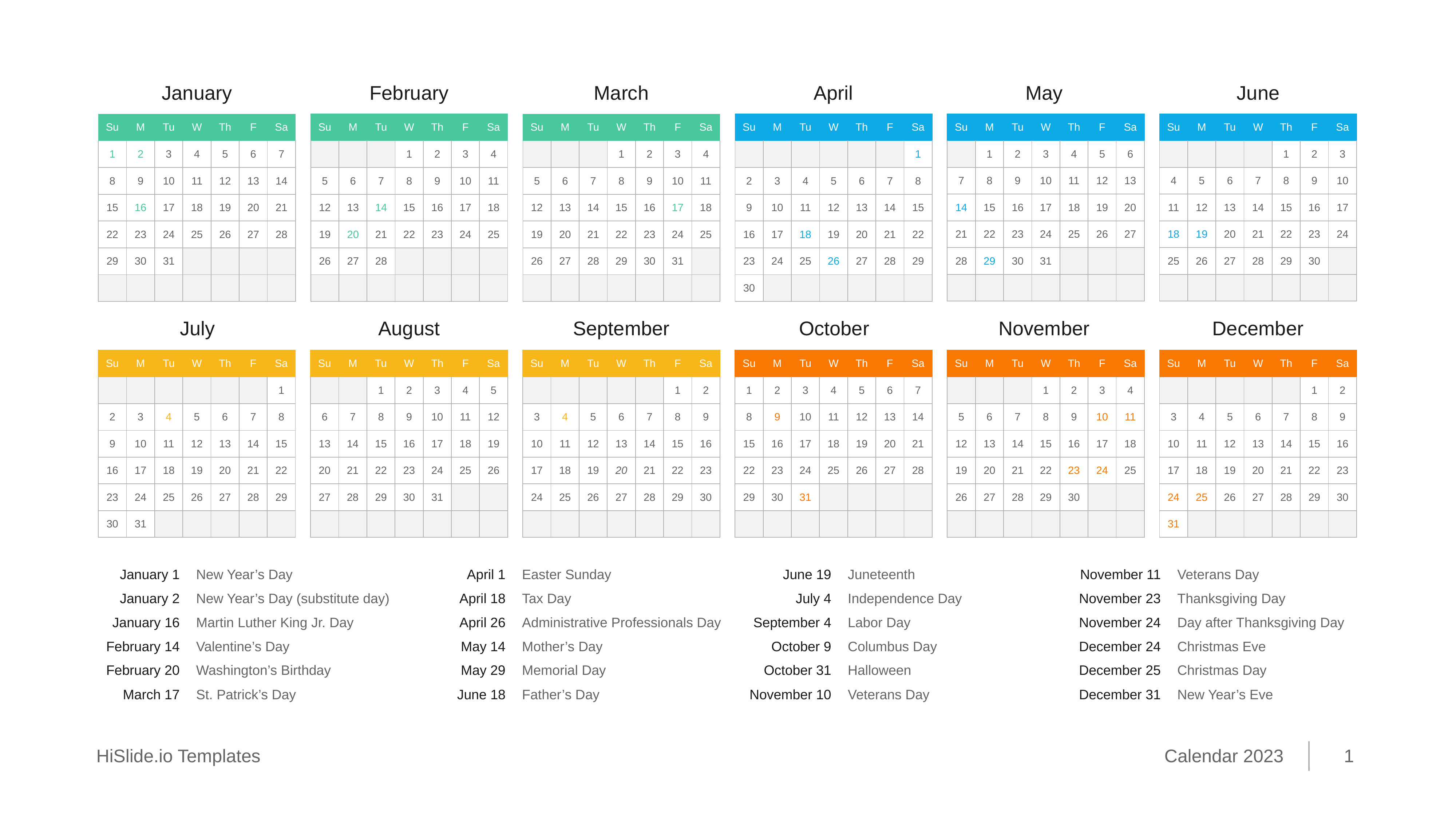

January
February
March
April
May
June
| Su | M | Tu | W | Th | F | Sa |
| --- | --- | --- | --- | --- | --- | --- |
| 1 | 2 | 3 | 4 | 5 | 6 | 7 |
| 8 | 9 | 10 | 11 | 12 | 13 | 14 |
| 15 | 16 | 17 | 18 | 19 | 20 | 21 |
| 22 | 23 | 24 | 25 | 26 | 27 | 28 |
| 29 | 30 | 31 |  |  |  |  |
|  |  |  |  |  |  |  |
| Su | M | Tu | W | Th | F | Sa |
| --- | --- | --- | --- | --- | --- | --- |
|  |  |  | 1 | 2 | 3 | 4 |
| 5 | 6 | 7 | 8 | 9 | 10 | 11 |
| 12 | 13 | 14 | 15 | 16 | 17 | 18 |
| 19 | 20 | 21 | 22 | 23 | 24 | 25 |
| 26 | 27 | 28 |  |  |  |  |
|  |  |  |  |  |  |  |
| Su | M | Tu | W | Th | F | Sa |
| --- | --- | --- | --- | --- | --- | --- |
|  |  |  | 1 | 2 | 3 | 4 |
| 5 | 6 | 7 | 8 | 9 | 10 | 11 |
| 12 | 13 | 14 | 15 | 16 | 17 | 18 |
| 19 | 20 | 21 | 22 | 23 | 24 | 25 |
| 26 | 27 | 28 | 29 | 30 | 31 |  |
|  |  |  |  |  |  |  |
| Su | M | Tu | W | Th | F | Sa |
| --- | --- | --- | --- | --- | --- | --- |
|  |  |  |  |  |  | 1 |
| 2 | 3 | 4 | 5 | 6 | 7 | 8 |
| 9 | 10 | 11 | 12 | 13 | 14 | 15 |
| 16 | 17 | 18 | 19 | 20 | 21 | 22 |
| 23 | 24 | 25 | 26 | 27 | 28 | 29 |
| 30 |  |  |  |  |  |  |
| Su | M | Tu | W | Th | F | Sa |
| --- | --- | --- | --- | --- | --- | --- |
|  | 1 | 2 | 3 | 4 | 5 | 6 |
| 7 | 8 | 9 | 10 | 11 | 12 | 13 |
| 14 | 15 | 16 | 17 | 18 | 19 | 20 |
| 21 | 22 | 23 | 24 | 25 | 26 | 27 |
| 28 | 29 | 30 | 31 |  |  |  |
|  |  |  |  |  |  |  |
| Su | M | Tu | W | Th | F | Sa |
| --- | --- | --- | --- | --- | --- | --- |
|  |  |  |  | 1 | 2 | 3 |
| 4 | 5 | 6 | 7 | 8 | 9 | 10 |
| 11 | 12 | 13 | 14 | 15 | 16 | 17 |
| 18 | 19 | 20 | 21 | 22 | 23 | 24 |
| 25 | 26 | 27 | 28 | 29 | 30 |  |
|  |  |  |  |  |  |  |
July
August
September
October
November
December
| Su | M | Tu | W | Th | F | Sa |
| --- | --- | --- | --- | --- | --- | --- |
|  |  |  |  |  |  | 1 |
| 2 | 3 | 4 | 5 | 6 | 7 | 8 |
| 9 | 10 | 11 | 12 | 13 | 14 | 15 |
| 16 | 17 | 18 | 19 | 20 | 21 | 22 |
| 23 | 24 | 25 | 26 | 27 | 28 | 29 |
| 30 | 31 |  |  |  |  |  |
| Su | M | Tu | W | Th | F | Sa |
| --- | --- | --- | --- | --- | --- | --- |
|  |  | 1 | 2 | 3 | 4 | 5 |
| 6 | 7 | 8 | 9 | 10 | 11 | 12 |
| 13 | 14 | 15 | 16 | 17 | 18 | 19 |
| 20 | 21 | 22 | 23 | 24 | 25 | 26 |
| 27 | 28 | 29 | 30 | 31 |  |  |
|  |  |  |  |  |  |  |
| Su | M | Tu | W | Th | F | Sa |
| --- | --- | --- | --- | --- | --- | --- |
|  |  |  |  |  | 1 | 2 |
| 3 | 4 | 5 | 6 | 7 | 8 | 9 |
| 10 | 11 | 12 | 13 | 14 | 15 | 16 |
| 17 | 18 | 19 | 20 | 21 | 22 | 23 |
| 24 | 25 | 26 | 27 | 28 | 29 | 30 |
|  |  |  |  |  |  |  |
| Su | M | Tu | W | Th | F | Sa |
| --- | --- | --- | --- | --- | --- | --- |
| 1 | 2 | 3 | 4 | 5 | 6 | 7 |
| 8 | 9 | 10 | 11 | 12 | 13 | 14 |
| 15 | 16 | 17 | 18 | 19 | 20 | 21 |
| 22 | 23 | 24 | 25 | 26 | 27 | 28 |
| 29 | 30 | 31 |  |  |  |  |
|  |  |  |  |  |  |  |
| Su | M | Tu | W | Th | F | Sa |
| --- | --- | --- | --- | --- | --- | --- |
|  |  |  | 1 | 2 | 3 | 4 |
| 5 | 6 | 7 | 8 | 9 | 10 | 11 |
| 12 | 13 | 14 | 15 | 16 | 17 | 18 |
| 19 | 20 | 21 | 22 | 23 | 24 | 25 |
| 26 | 27 | 28 | 29 | 30 |  |  |
|  |  |  |  |  |  |  |
| Su | M | Tu | W | Th | F | Sa |
| --- | --- | --- | --- | --- | --- | --- |
|  |  |  |  |  | 1 | 2 |
| 3 | 4 | 5 | 6 | 7 | 8 | 9 |
| 10 | 11 | 12 | 13 | 14 | 15 | 16 |
| 17 | 18 | 19 | 20 | 21 | 22 | 23 |
| 24 | 25 | 26 | 27 | 28 | 29 | 30 |
| 31 |  |  |  |  |  |  |
January 1
January 2
January 16
February 14
February 20
March 17
New Year’s Day
New Year’s Day (substitute day)
Martin Luther King Jr. Day
Valentine’s Day
Washington’s Birthday
St. Patrick’s Day
April 1
April 18
April 26
May 14
May 29
June 18
Easter Sunday
Tax Day
Administrative Professionals Day
Mother’s Day
Memorial Day
Father’s Day
June 19
July 4
September 4
October 9
October 31
November 10
Juneteenth
Independence Day
Labor Day
Columbus Day
Halloween
Veterans Day
November 11
November 23
November 24
December 24
December 25
December 31
Veterans Day
Thanksgiving Day
Day after Thanksgiving Day
Christmas Eve
Christmas Day
New Year’s Eve
Calendar 2023
1